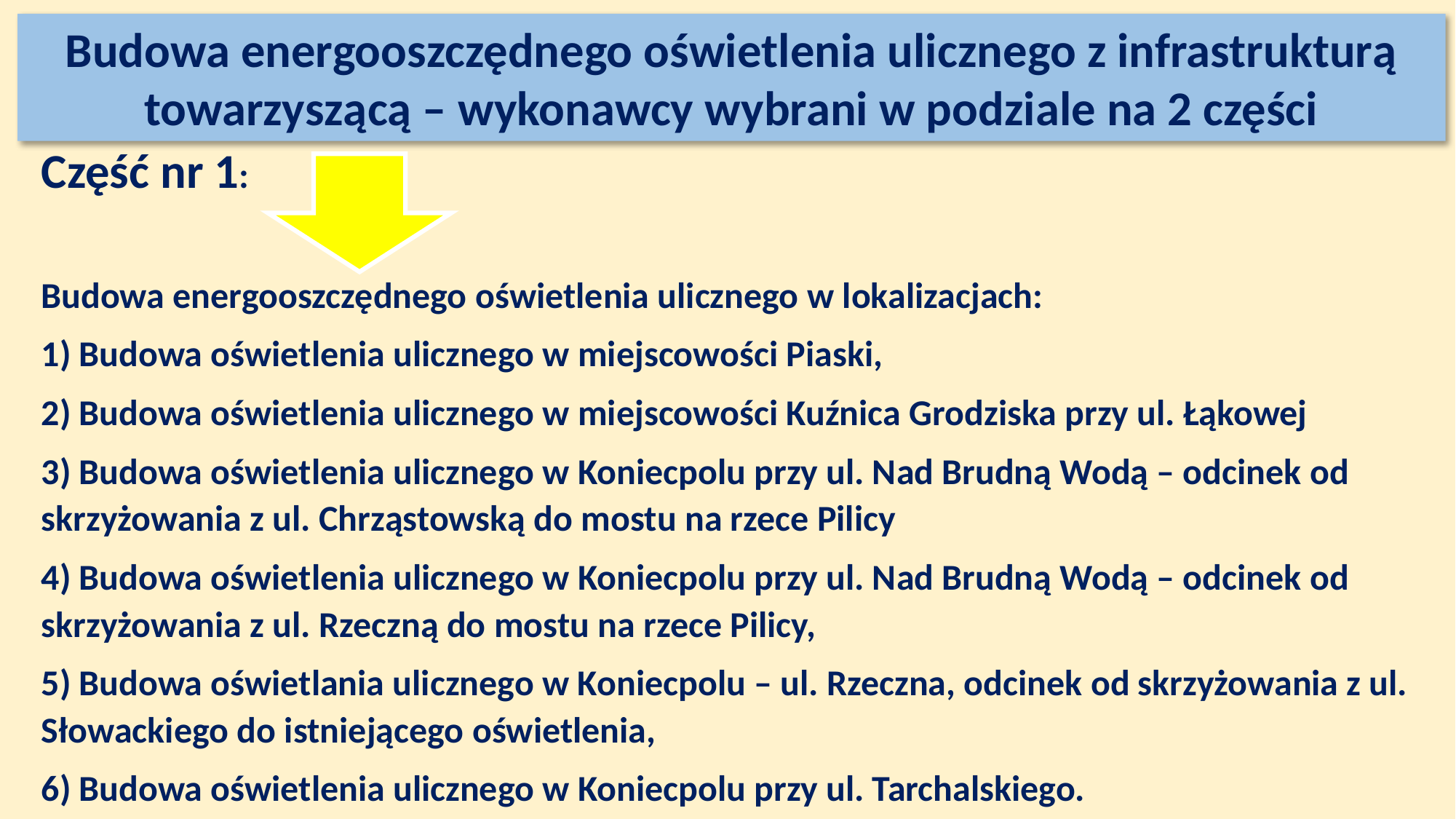

Budowa energooszczędnego oświetlenia ulicznego z infrastrukturą towarzyszącą – wykonawcy wybrani w podziale na 2 części
Część nr 1:

Budowa energooszczędnego oświetlenia ulicznego w lokalizacjach:
1) Budowa oświetlenia ulicznego w miejscowości Piaski,
2) Budowa oświetlenia ulicznego w miejscowości Kuźnica Grodziska przy ul. Łąkowej
3) Budowa oświetlenia ulicznego w Koniecpolu przy ul. Nad Brudną Wodą – odcinek od skrzyżowania z ul. Chrząstowską do mostu na rzece Pilicy
4) Budowa oświetlenia ulicznego w Koniecpolu przy ul. Nad Brudną Wodą – odcinek od skrzyżowania z ul. Rzeczną do mostu na rzece Pilicy,
5) Budowa oświetlania ulicznego w Koniecpolu – ul. Rzeczna, odcinek od skrzyżowania z ul. Słowackiego do istniejącego oświetlenia,
6) Budowa oświetlenia ulicznego w Koniecpolu przy ul. Tarchalskiego.